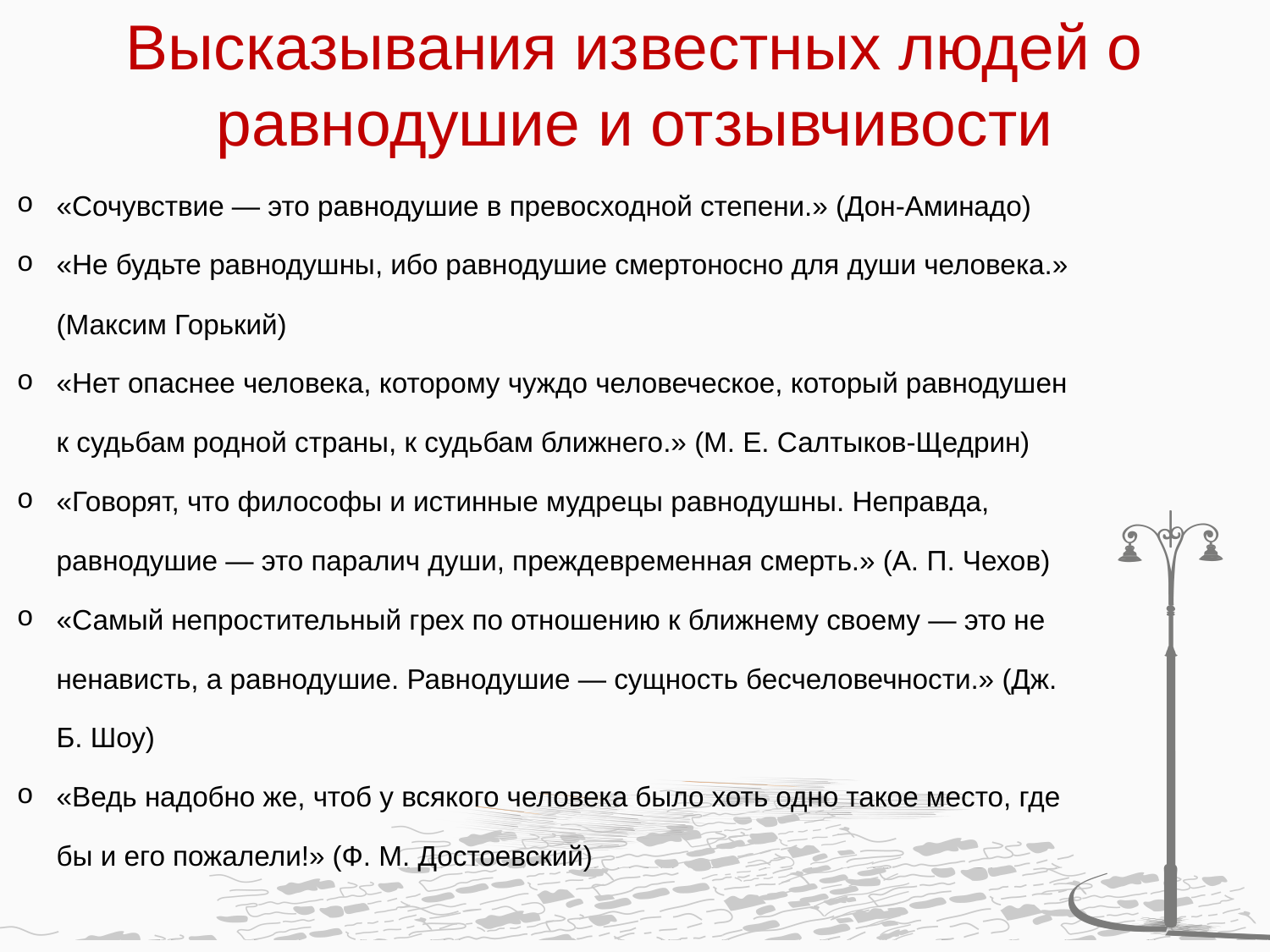

Высказывания известных людей о равнодушие и отзывчивости
«Сочувствие — это равнодушие в превосходной степени.» (Дон-Аминадо)
«Не будьте равнодушны, ибо равнодушие смертоносно для души человека.» (Максим Горький)
«Нет опаснее человека, которому чуждо человеческое, который равнодушен к судьбам родной страны, к судьбам ближнего.» (М. Е. Салтыков-Щедрин)
«Говорят, что философы и истинные мудрецы равнодушны. Неправда, равнодушие — это паралич души, преждевременная смерть.» (А. П. Чехов)
«Самый непростительный грех по отношению к ближнему своему — это не ненависть, а равнодушие. Равнодушие — сущность бесчеловечности.» (Дж. Б. Шоу)
«Ведь надобно же, чтоб у всякого человека было хоть одно такое место, где бы и его пожалели!» (Ф. М. Достоевский)